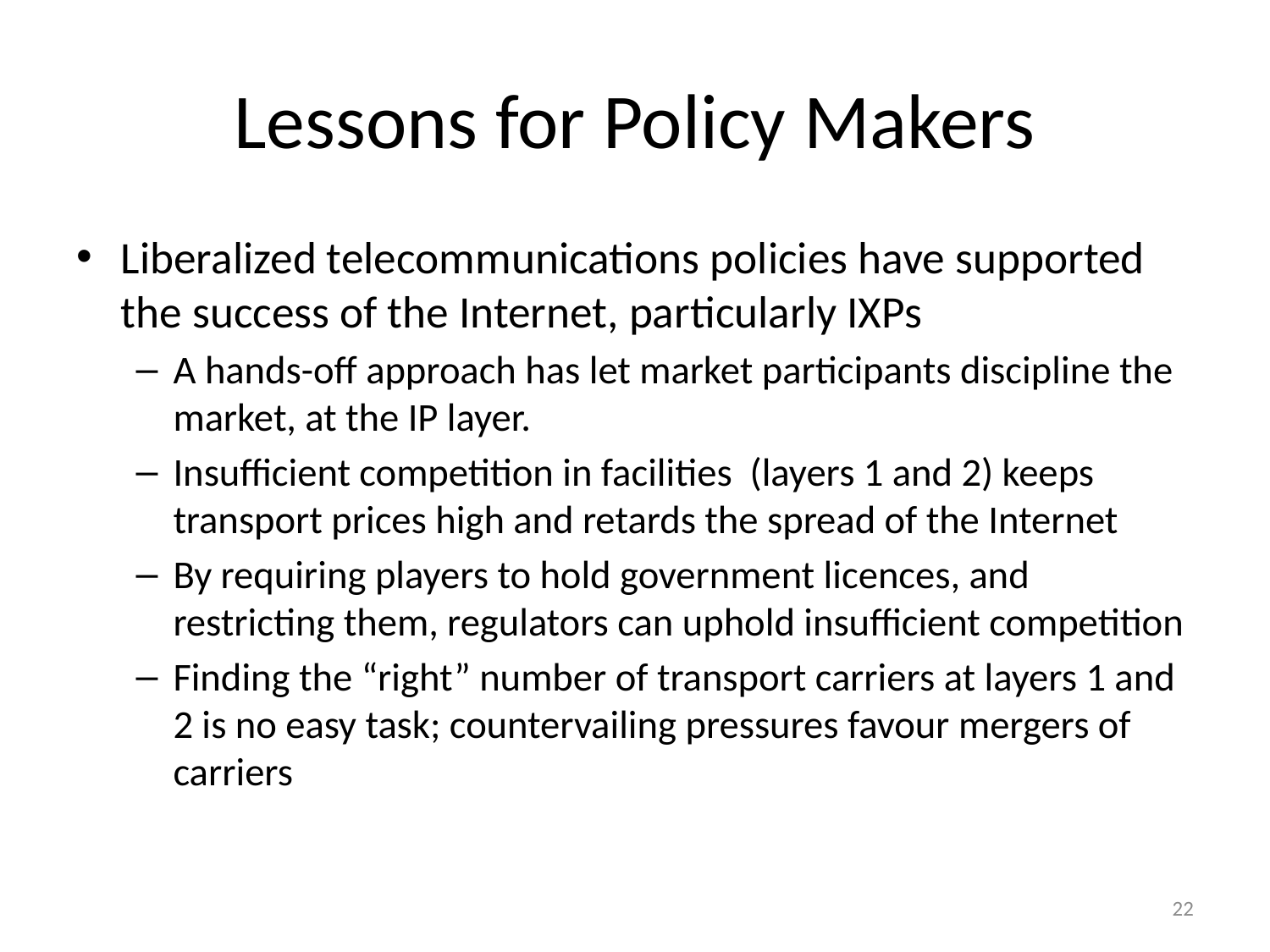

# Lessons for Policy Makers
Liberalized telecommunications policies have supported the success of the Internet, particularly IXPs
A hands-off approach has let market participants discipline the market, at the IP layer.
Insufficient competition in facilities  (layers 1 and 2) keeps transport prices high and retards the spread of the Internet
By requiring players to hold government licences, and restricting them, regulators can uphold insufficient competition
Finding the “right” number of transport carriers at layers 1 and 2 is no easy task; countervailing pressures favour mergers of carriers
22